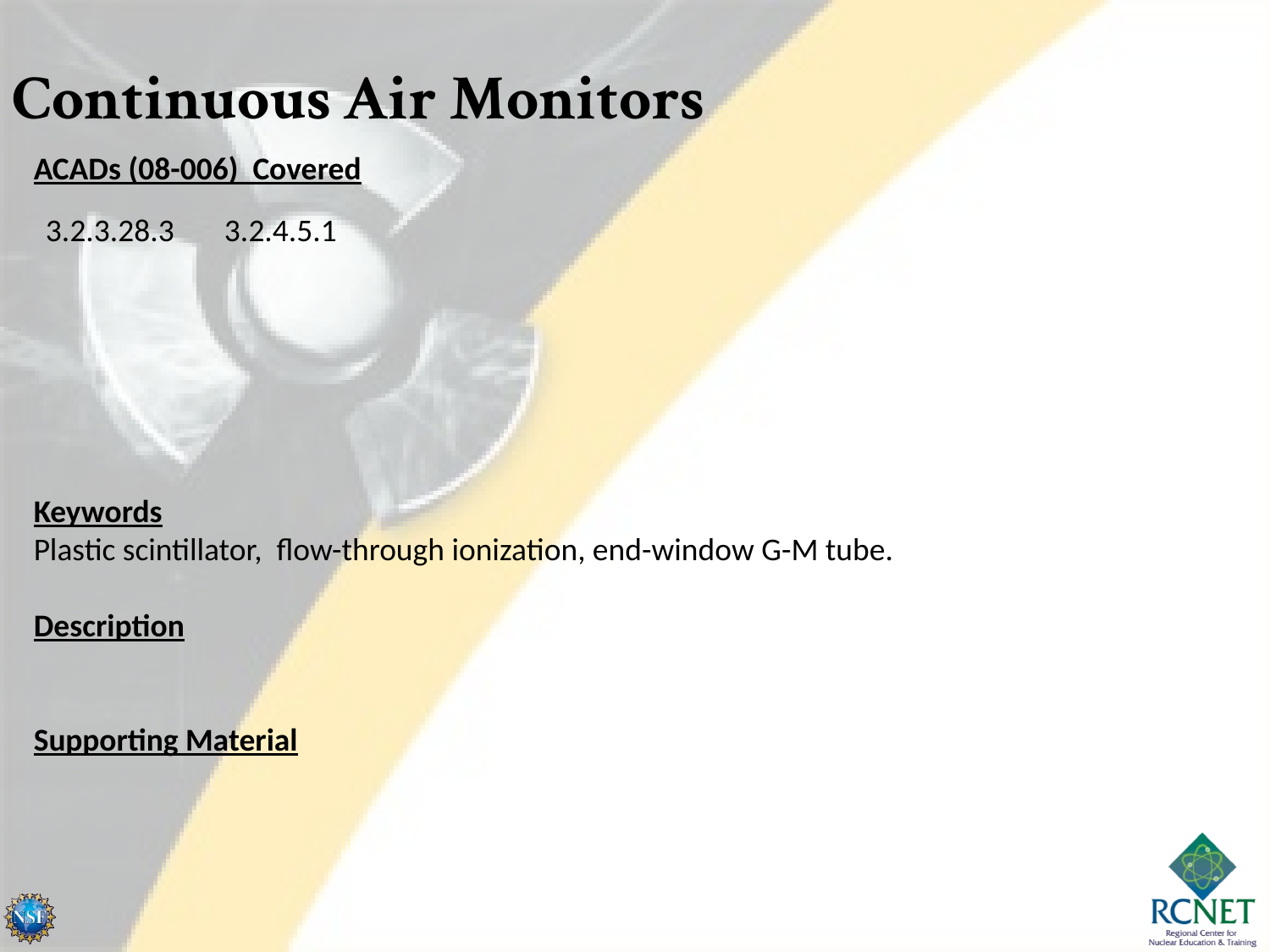

Continuous Air Monitors
ACADs (08-006)  Covered

Keywords
Plastic scintillator,  flow-through ionization, end-window G-M tube.

Description

Supporting Material

| 3.2.3.28.3 | 3.2.4.5.1 |  |  |  |  |  |  |
| --- | --- | --- | --- | --- | --- | --- | --- |
|  |  |  |  |  |  |  |  |
|  |  |  |  |  |  |  |  |
|  |  |  |  |  |  |  |  |